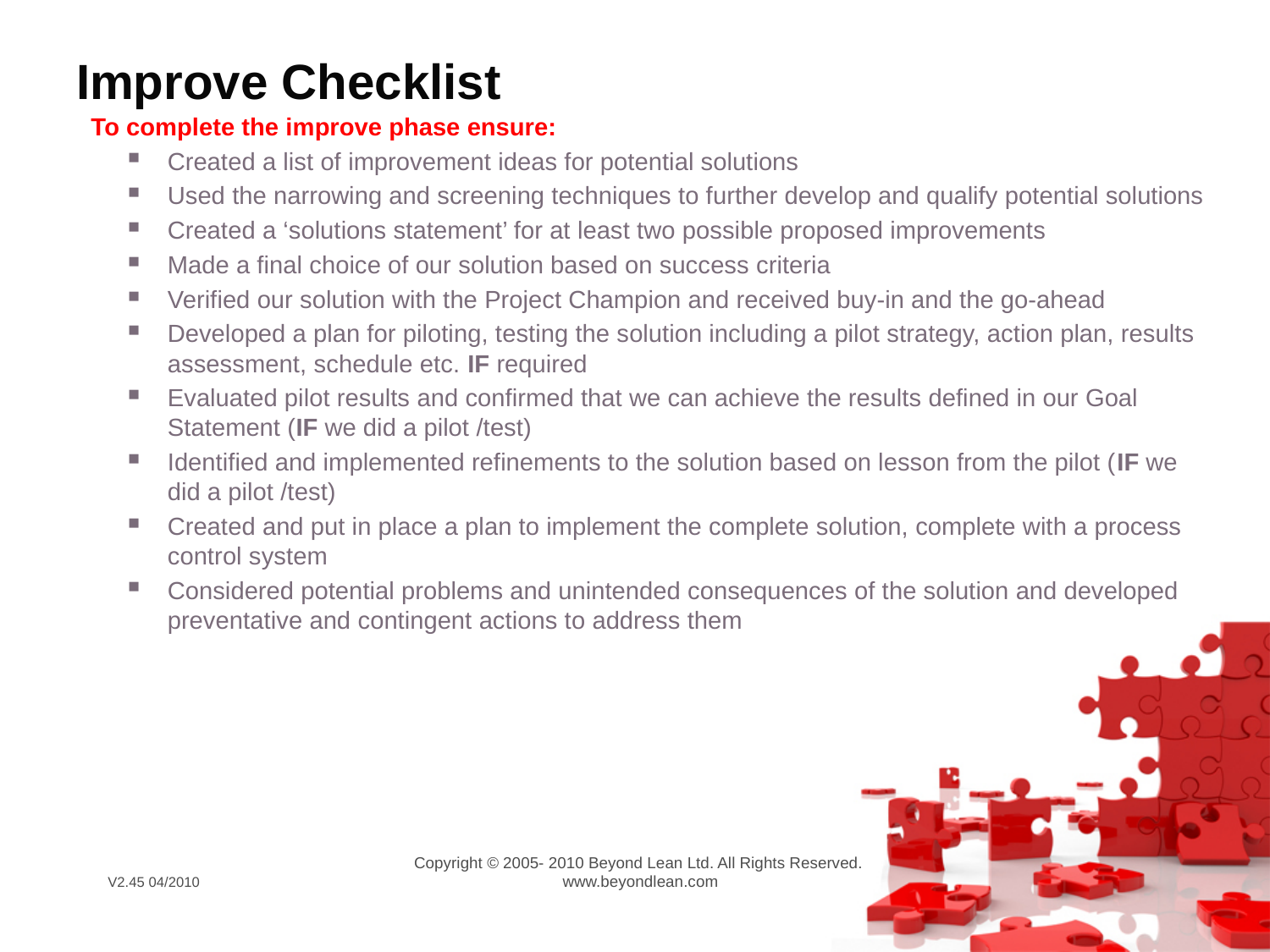

# Improve Checklist
To complete the improve phase ensure:
Created a list of improvement ideas for potential solutions
Used the narrowing and screening techniques to further develop and qualify potential solutions
Created a ‘solutions statement’ for at least two possible proposed improvements
Made a final choice of our solution based on success criteria
Verified our solution with the Project Champion and received buy-in and the go-ahead
Developed a plan for piloting, testing the solution including a pilot strategy, action plan, results assessment, schedule etc. IF required
Evaluated pilot results and confirmed that we can achieve the results defined in our Goal Statement (IF we did a pilot /test)
Identified and implemented refinements to the solution based on lesson from the pilot (IF we did a pilot /test)
Created and put in place a plan to implement the complete solution, complete with a process control system
Considered potential problems and unintended consequences of the solution and developed preventative and contingent actions to address them